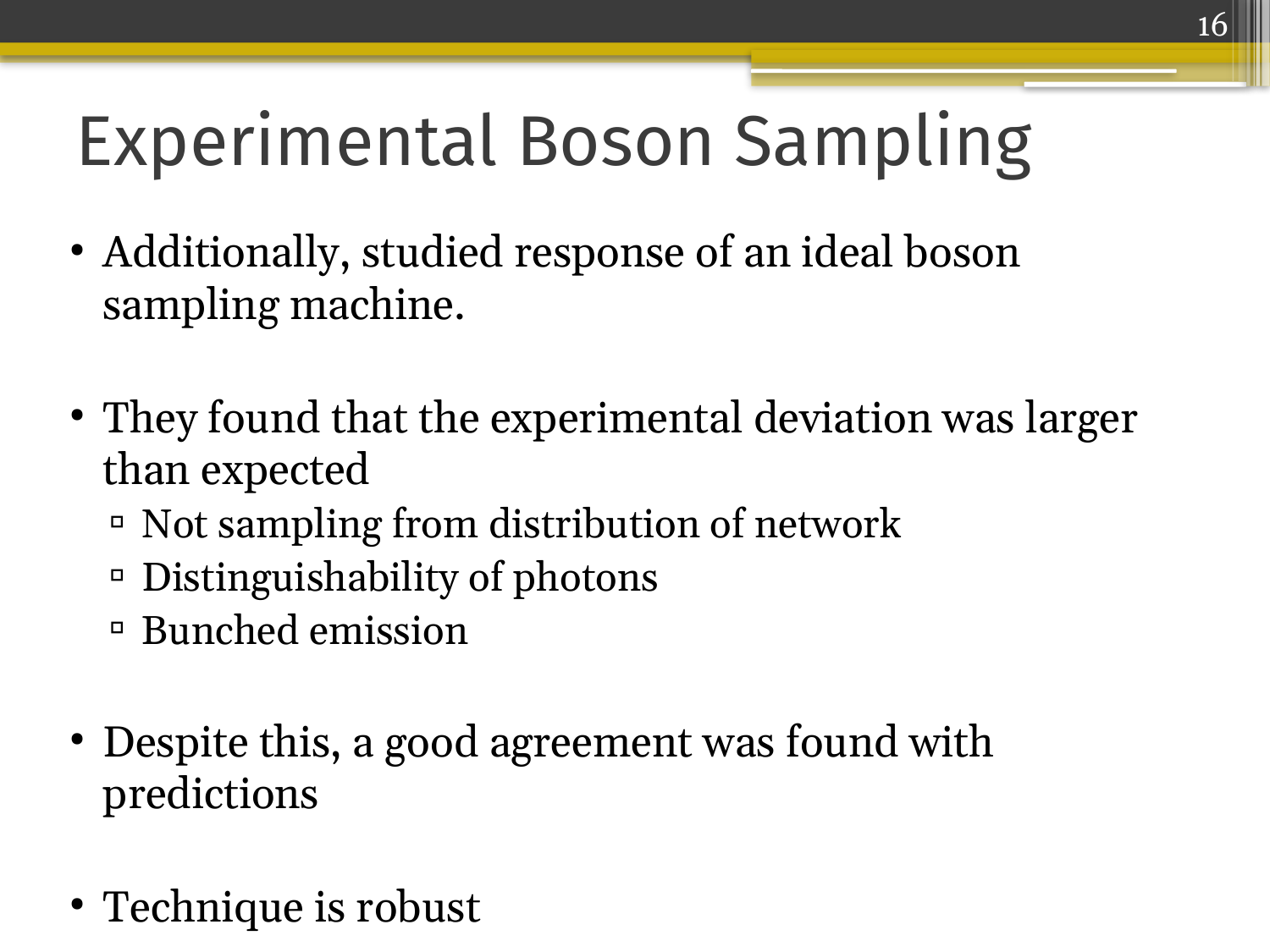

16
# Experimental Boson Sampling
Additionally, studied response of an ideal boson sampling machine.

They found that the experimental deviation was larger than expected
Not sampling from distribution of network
Distinguishability of photons
Bunched emission

Despite this, a good agreement was found with predictions

Technique is robust